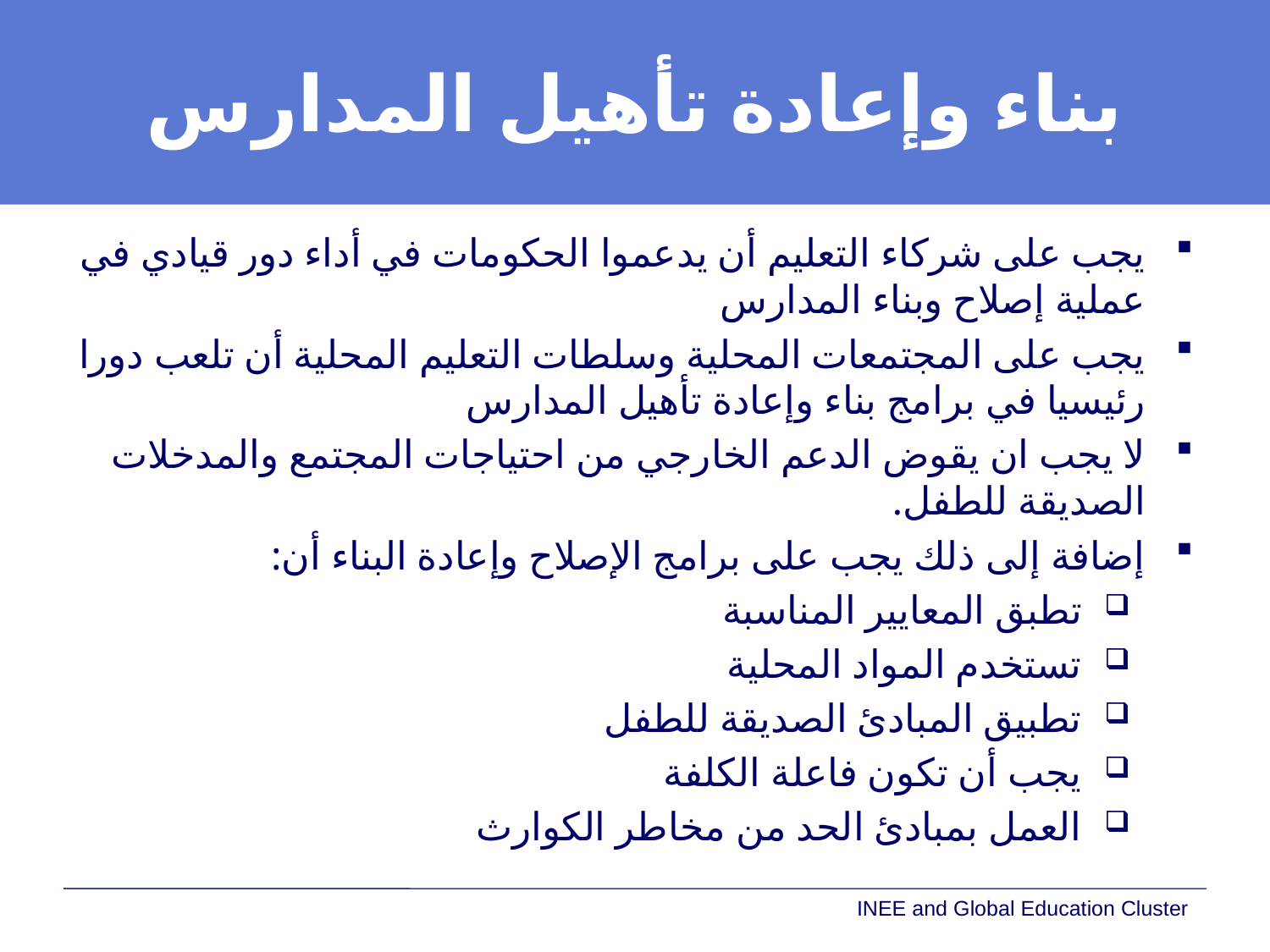

# بناء وإعادة تأهيل المدارس
يجب على شركاء التعليم أن يدعموا الحكومات في أداء دور قيادي في عملية إصلاح وبناء المدارس
يجب على المجتمعات المحلية وسلطات التعليم المحلية أن تلعب دورا رئيسيا في برامج بناء وإعادة تأهيل المدارس
لا يجب ان يقوض الدعم الخارجي من احتياجات المجتمع والمدخلات الصديقة للطفل.
إضافة إلى ذلك يجب على برامج الإصلاح وإعادة البناء أن:
تطبق المعايير المناسبة
تستخدم المواد المحلية
تطبيق المبادئ الصديقة للطفل
يجب أن تكون فاعلة الكلفة
العمل بمبادئ الحد من مخاطر الكوارث

INEE and Global Education Cluster